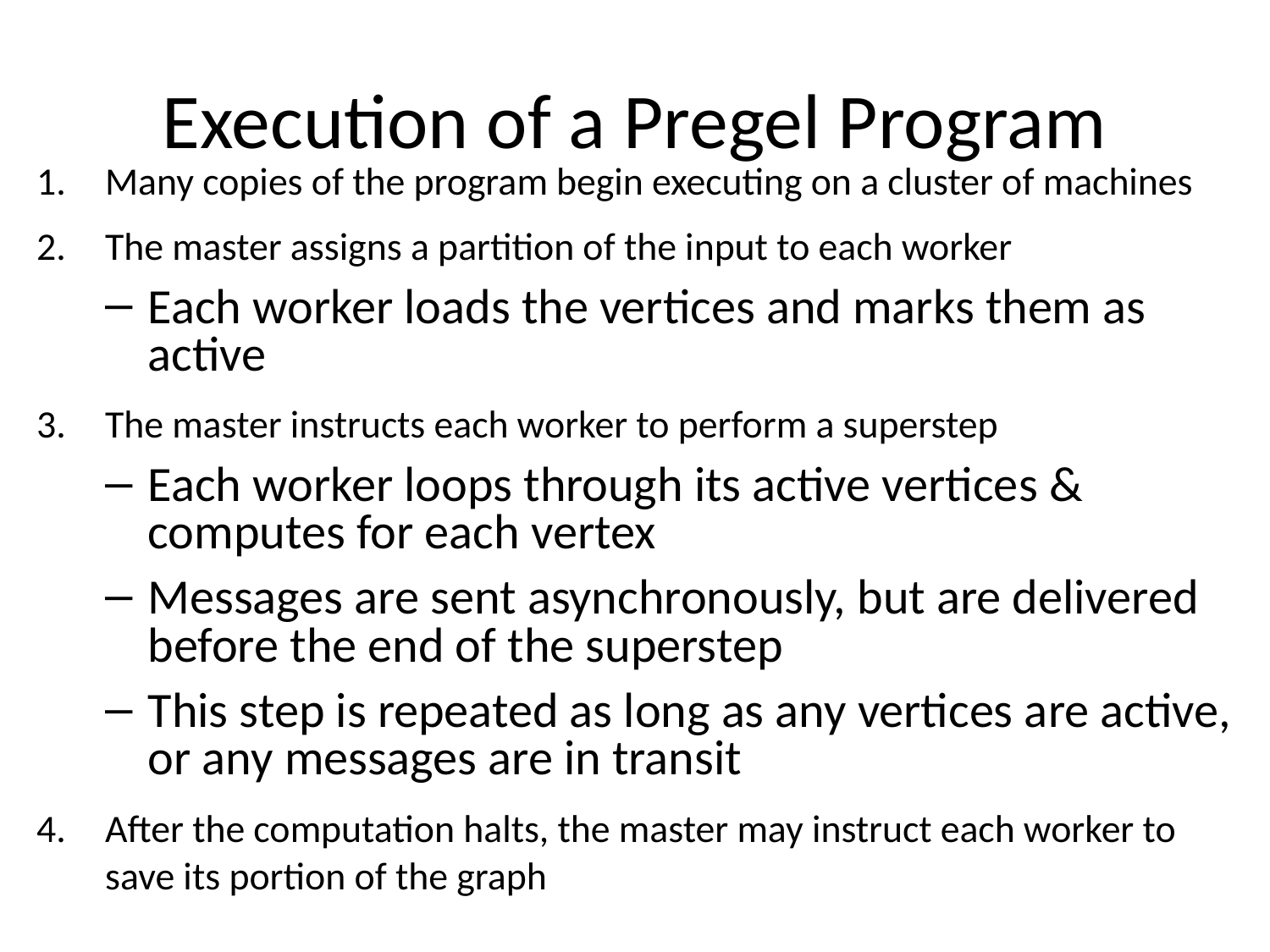

# Execution of a Pregel Program
Many copies of the program begin executing on a cluster of machines
The master assigns a partition of the input to each worker
Each worker loads the vertices and marks them as active
The master instructs each worker to perform a superstep
Each worker loops through its active vertices & computes for each vertex
Messages are sent asynchronously, but are delivered before the end of the superstep
This step is repeated as long as any vertices are active, or any messages are in transit
After the computation halts, the master may instruct each worker to save its portion of the graph